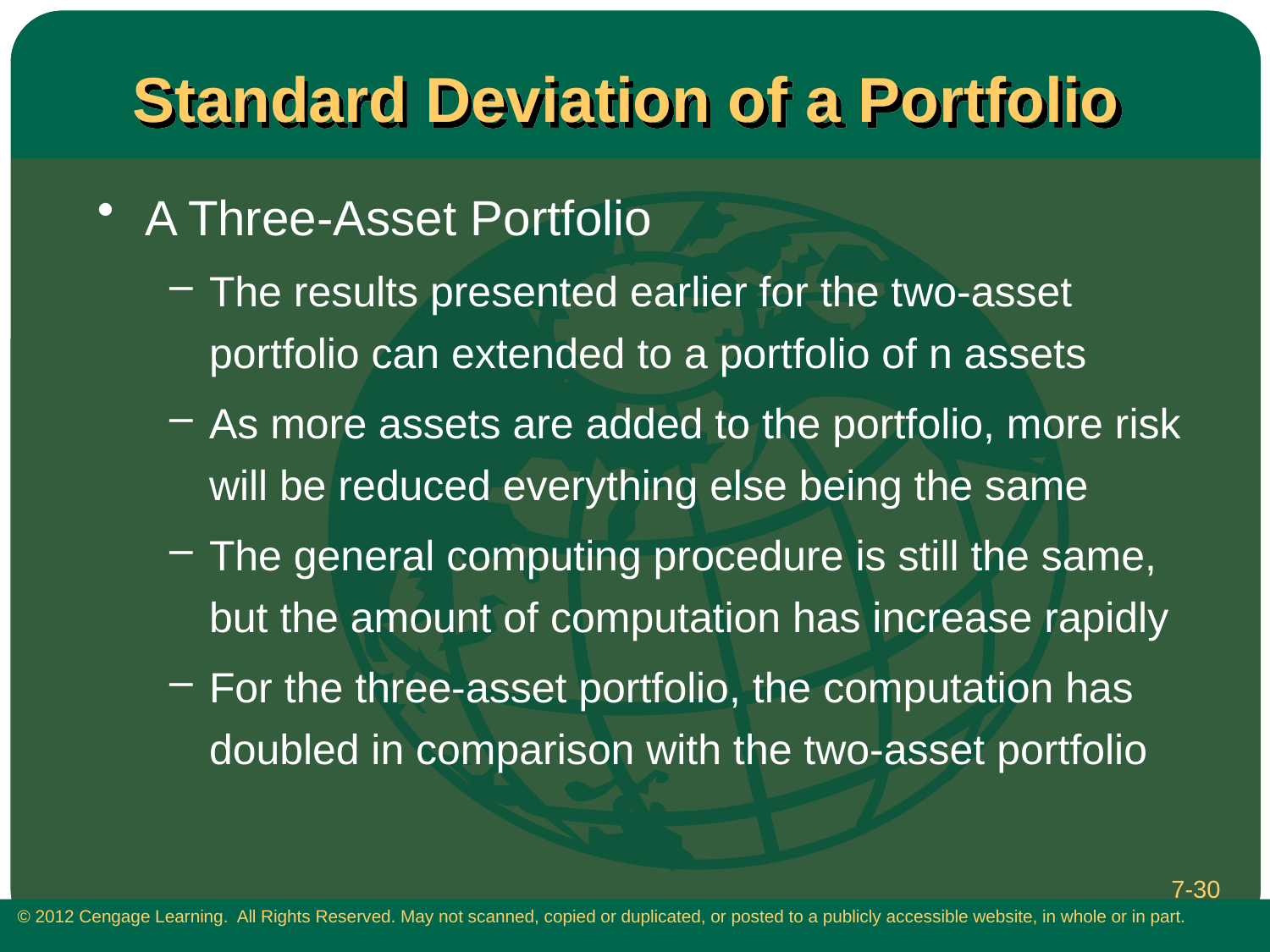

# Standard Deviation of a Portfolio
A Three-Asset Portfolio
The results presented earlier for the two-asset portfolio can extended to a portfolio of n assets
As more assets are added to the portfolio, more risk will be reduced everything else being the same
The general computing procedure is still the same, but the amount of computation has increase rapidly
For the three-asset portfolio, the computation has doubled in comparison with the two-asset portfolio
7-30
 © 2012 Cengage Learning.  All Rights Reserved. May not scanned, copied or duplicated, or posted to a publicly accessible website, in whole or in part.